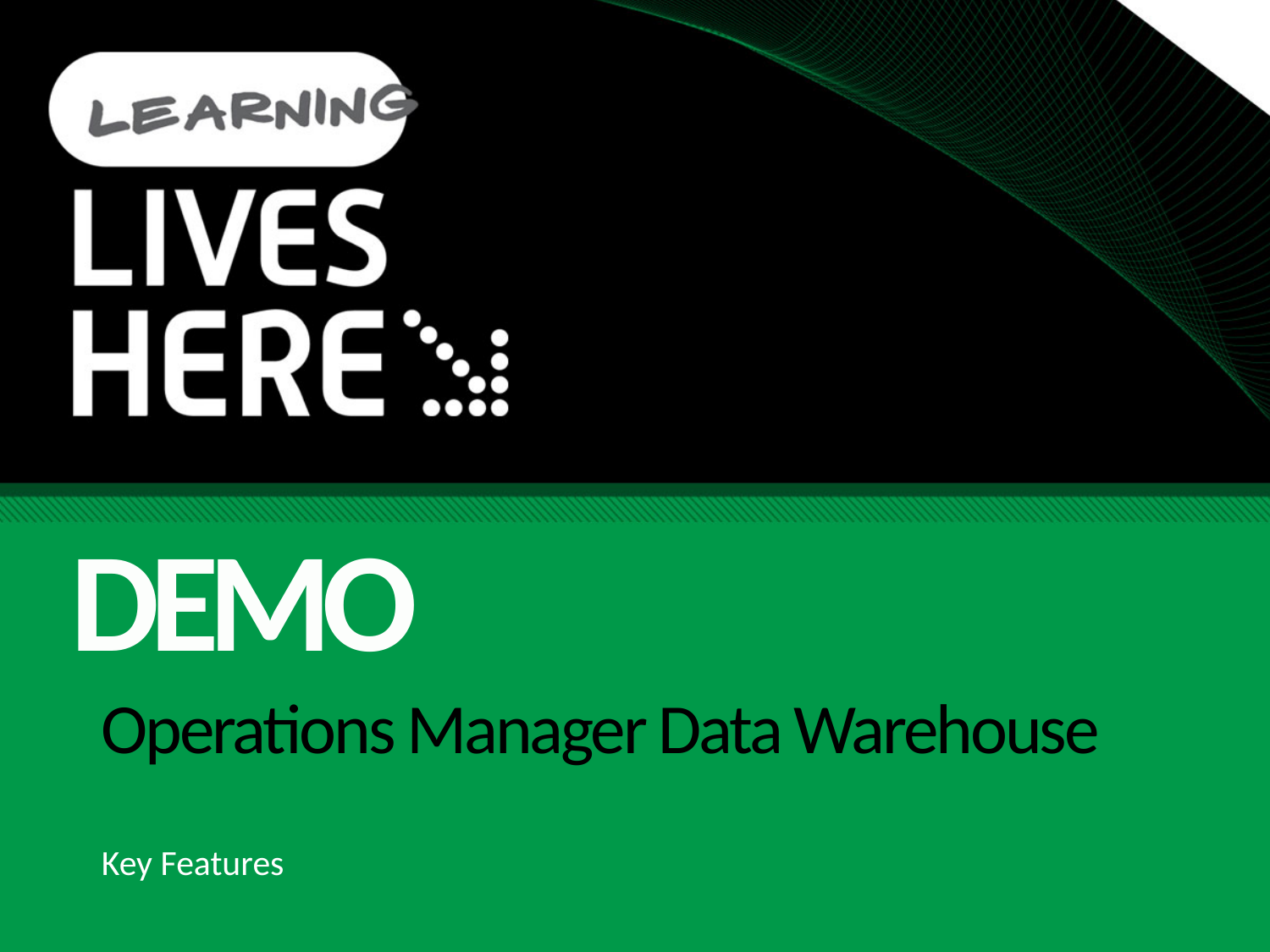

DEMO
# Operations Manager Data Warehouse
Key Features